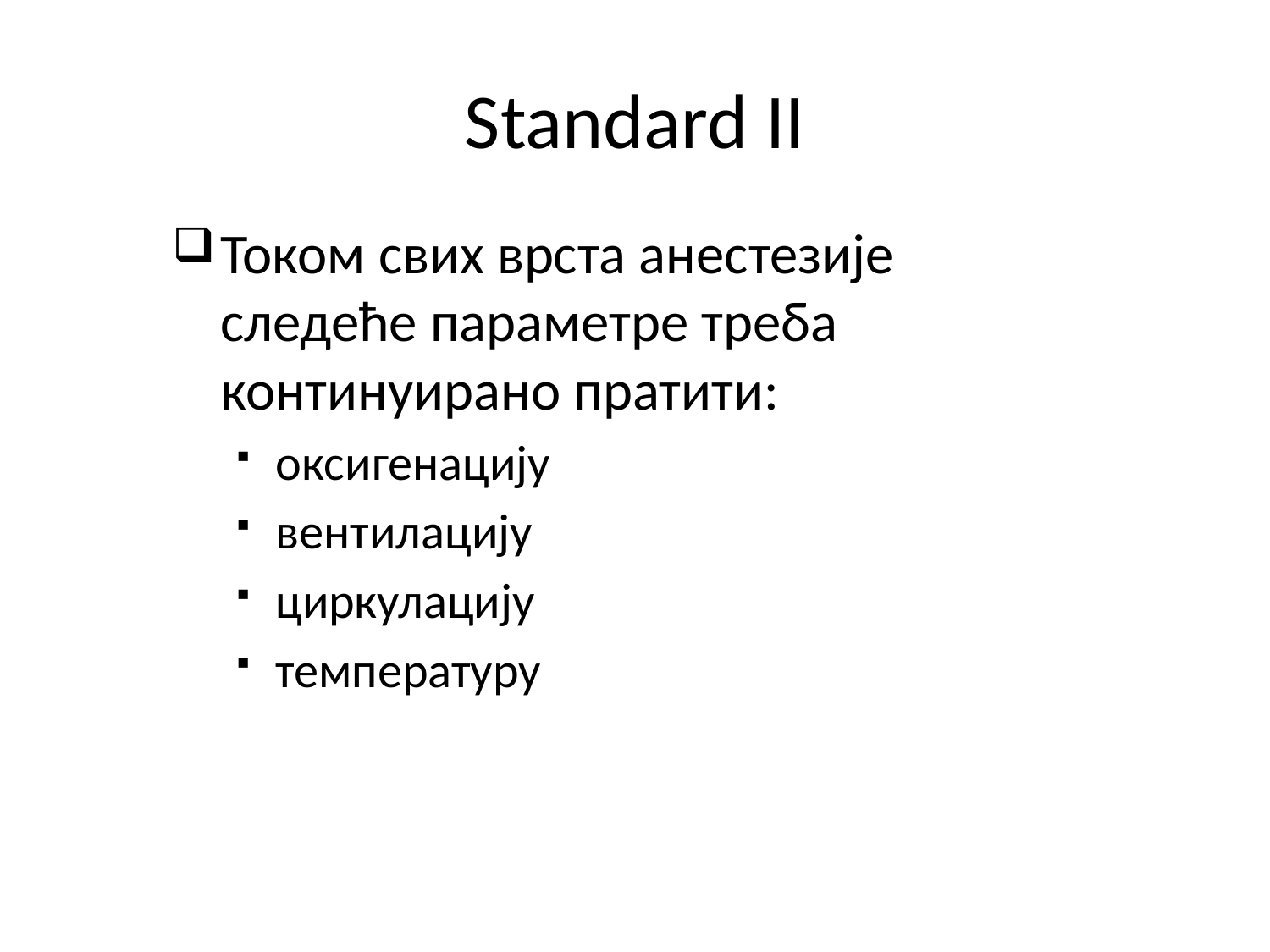

# Standard II
Током свих врста анестезије следеће параметре треба континуирано пратити:
оксигенацију
вентилацију
циркулацију
температуру